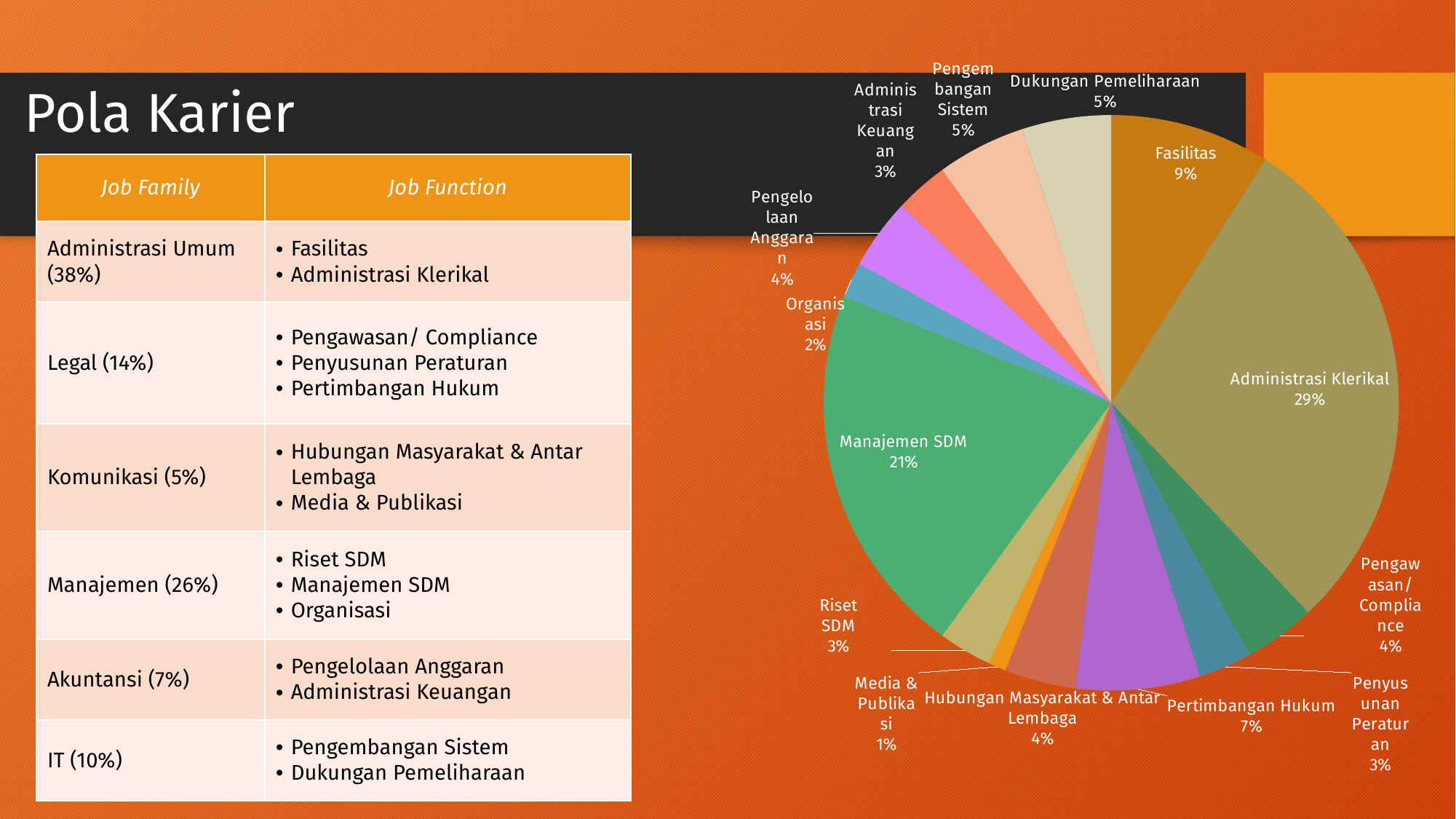

### Chart

| Category | Column1 |
|---|---|
| Fasilitas | 0.09000000000000002 |
| Administrasi Klerikal | 0.29000000000000015 |
| Pengawasan/ Compliance | 0.04000000000000002 |
| Penyusunan Peraturan | 0.030000000000000013 |
| Pertimbangan Hukum | 0.07000000000000002 |
| Hubungan Masyarakat & Antar Lembaga | 0.04000000000000002 |
| Media & Publikasi | 0.010000000000000005 |
| Riset SDM | 0.030000000000000013 |
| Manajemen SDM | 0.21000000000000008 |
| Organisasi | 0.02000000000000001 |
| Pengelolaan Anggaran | 0.04000000000000002 |
| Administrasi Keuangan | 0.030000000000000013 |
| Pengembangan Sistem | 0.050000000000000024 |
| Dukungan Pemeliharaan | 0.050000000000000024 |
# Pola Karier
| Job Family | Job Function |
| --- | --- |
| Administrasi Umum (38%) | Fasilitas Administrasi Klerikal |
| Legal (14%) | Pengawasan/ Compliance Penyusunan Peraturan Pertimbangan Hukum |
| Komunikasi (5%) | Hubungan Masyarakat & Antar Lembaga Media & Publikasi |
| Manajemen (26%) | Riset SDM Manajemen SDM Organisasi |
| Akuntansi (7%) | Pengelolaan Anggaran Administrasi Keuangan |
| IT (10%) | Pengembangan Sistem Dukungan Pemeliharaan |